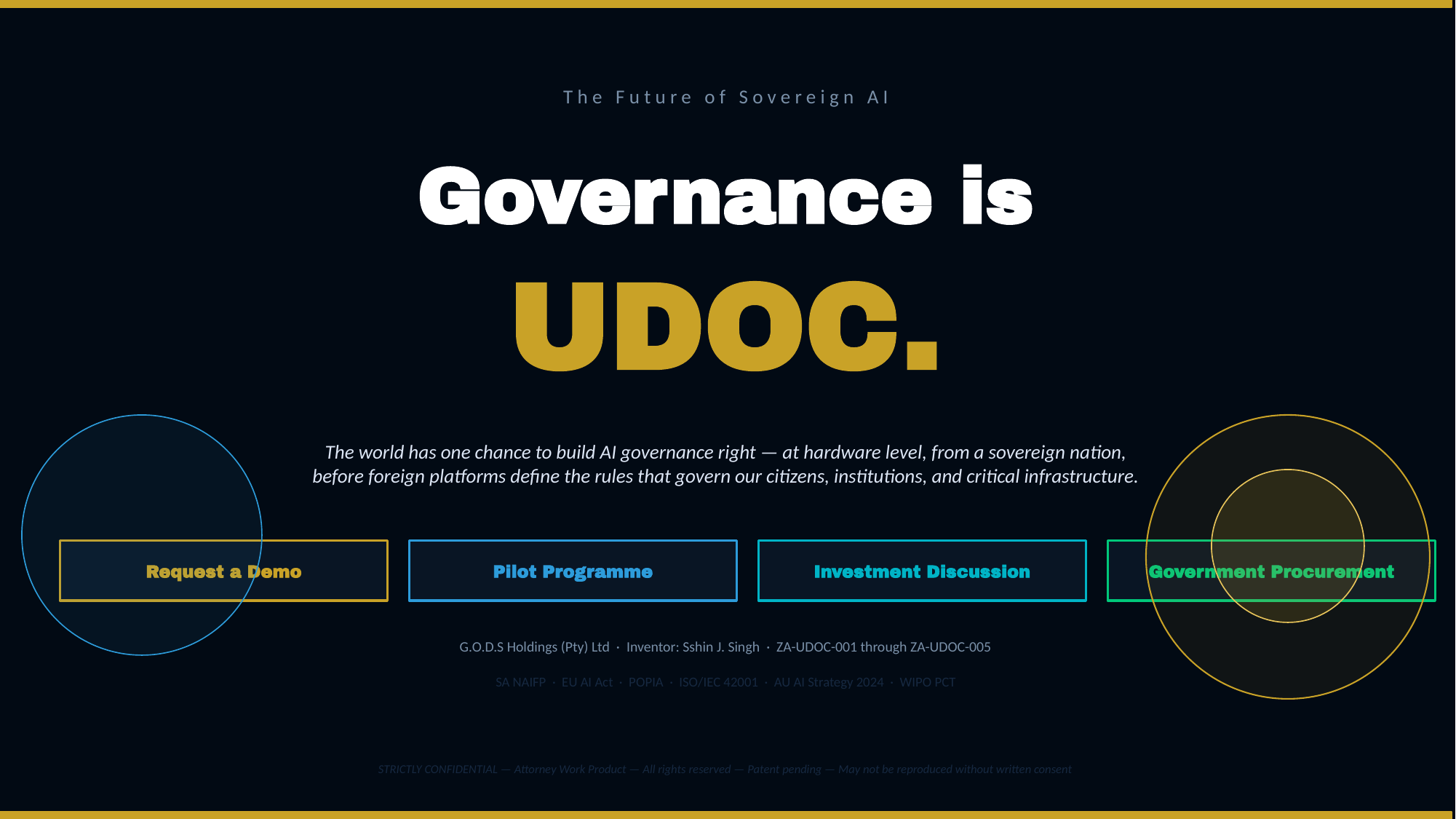

The Future of Sovereign AI
Governance is
UDOC.
The world has one chance to build AI governance right — at hardware level, from a sovereign nation,
before foreign platforms define the rules that govern our citizens, institutions, and critical infrastructure.

Request a Demo

Pilot Programme

Investment Discussion

Government Procurement
G.O.D.S Holdings (Pty) Ltd  ·  Inventor: Sshin J. Singh  ·  ZA-UDOC-001 through ZA-UDOC-005
SA NAIFP  ·  EU AI Act  ·  POPIA  ·  ISO/IEC 42001  ·  AU AI Strategy 2024  ·  WIPO PCT
STRICTLY CONFIDENTIAL — Attorney Work Product — All rights reserved — Patent pending — May not be reproduced without written consent